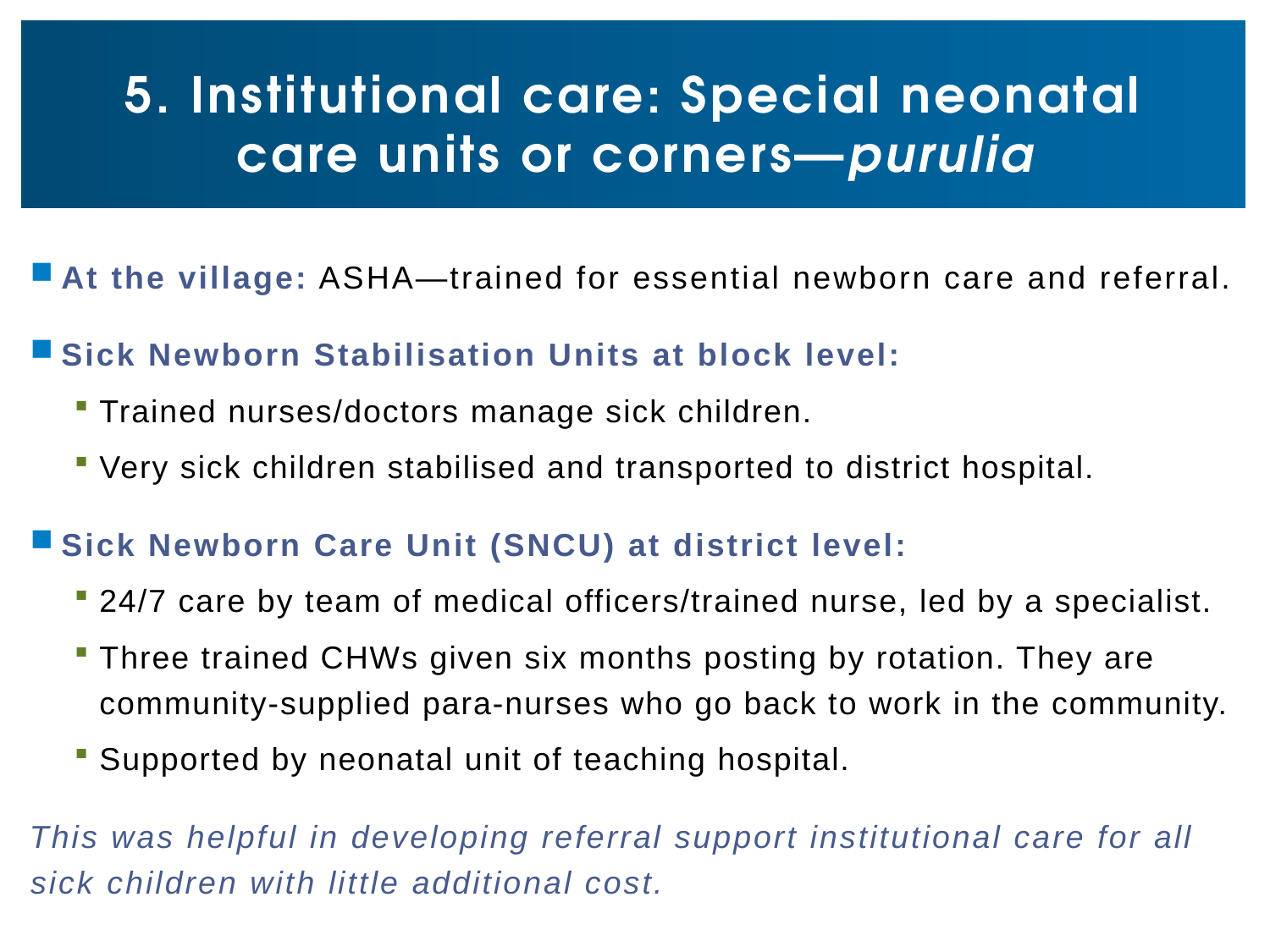

# 5. Institutional care: Special neonatal care units or corners—purulia
At the village: ASHA—trained for essential newborn care and referral.
Sick Newborn Stabilisation Units at block level:
Trained nurses/doctors manage sick children.
Very sick children stabilised and transported to district hospital.
Sick Newborn Care Unit (SNCU) at district level:
24/7 care by team of medical officers/trained nurse, led by a specialist.
Three trained CHWs given six months posting by rotation. They are community-supplied para-nurses who go back to work in the community.
Supported by neonatal unit of teaching hospital.
This was helpful in developing referral support institutional care for all sick children with little additional cost.